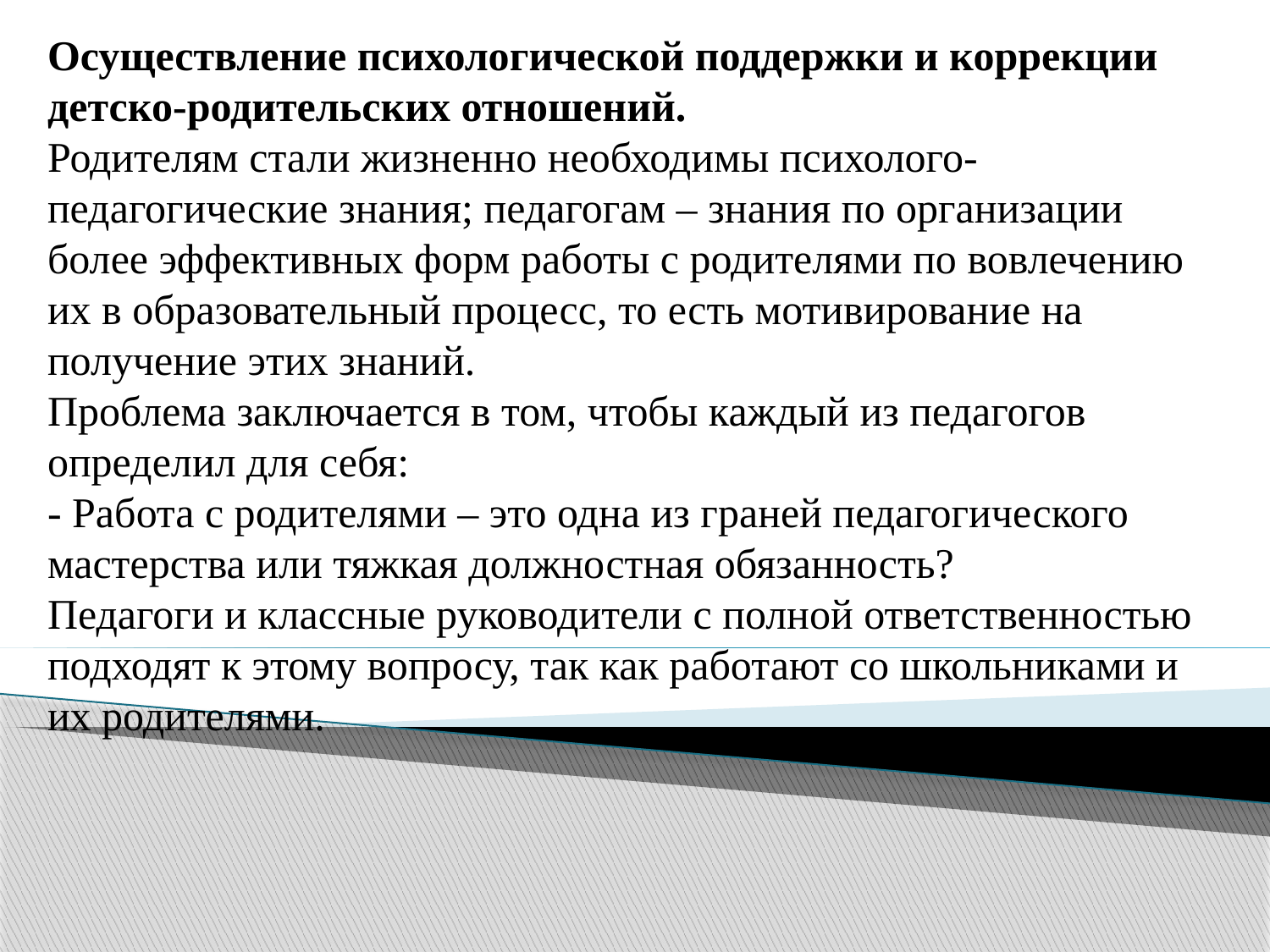

# Осуществление психологической поддержки и коррекции детско-родительских отношений. Родителям стали жизненно необходимы психолого-педагогические знания; педагогам – знания по организации более эффективных форм работы с родителями по вовлечению их в образовательный процесс, то есть мотивирование на получение этих знаний. Проблема заключается в том, чтобы каждый из педагогов определил для себя: - Работа с родителями – это одна из граней педагогического мастерства или тяжкая должностная обязанность? Педагоги и классные руководители с полной ответственностью подходят к этому вопросу, так как работают со школьниками и их родителями.